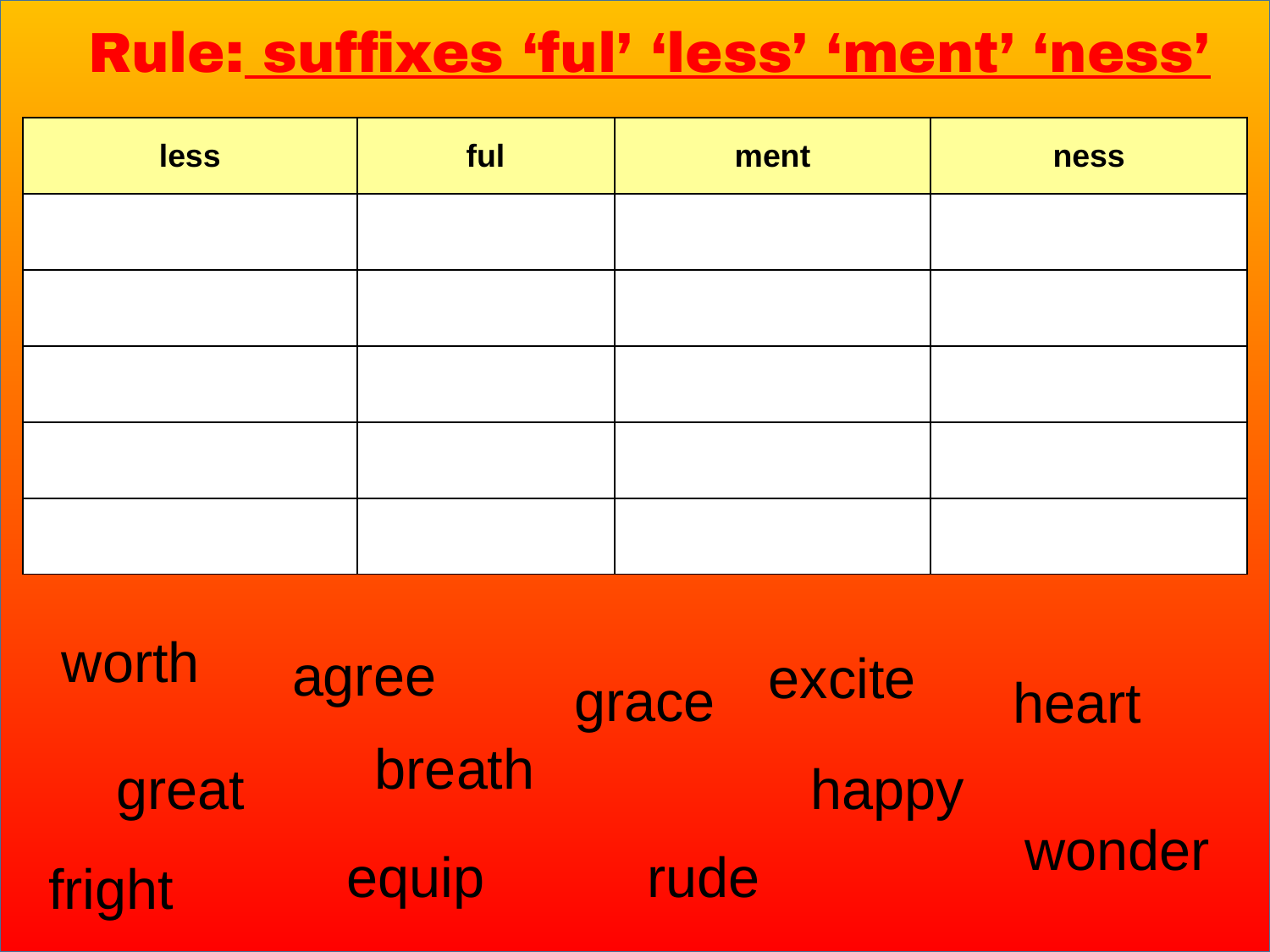

Rule: suffixes ‘ful’ ‘less’ ‘ment’ ‘ness’
| less | ful | ment | ness |
| --- | --- | --- | --- |
|  |  |  |  |
|  |  |  |  |
|  |  |  |  |
|  |  |  |  |
|  |  |  |  |
worth
agree
excite
grace
heart
breath
happy
great
wonder
equip
rude
fright